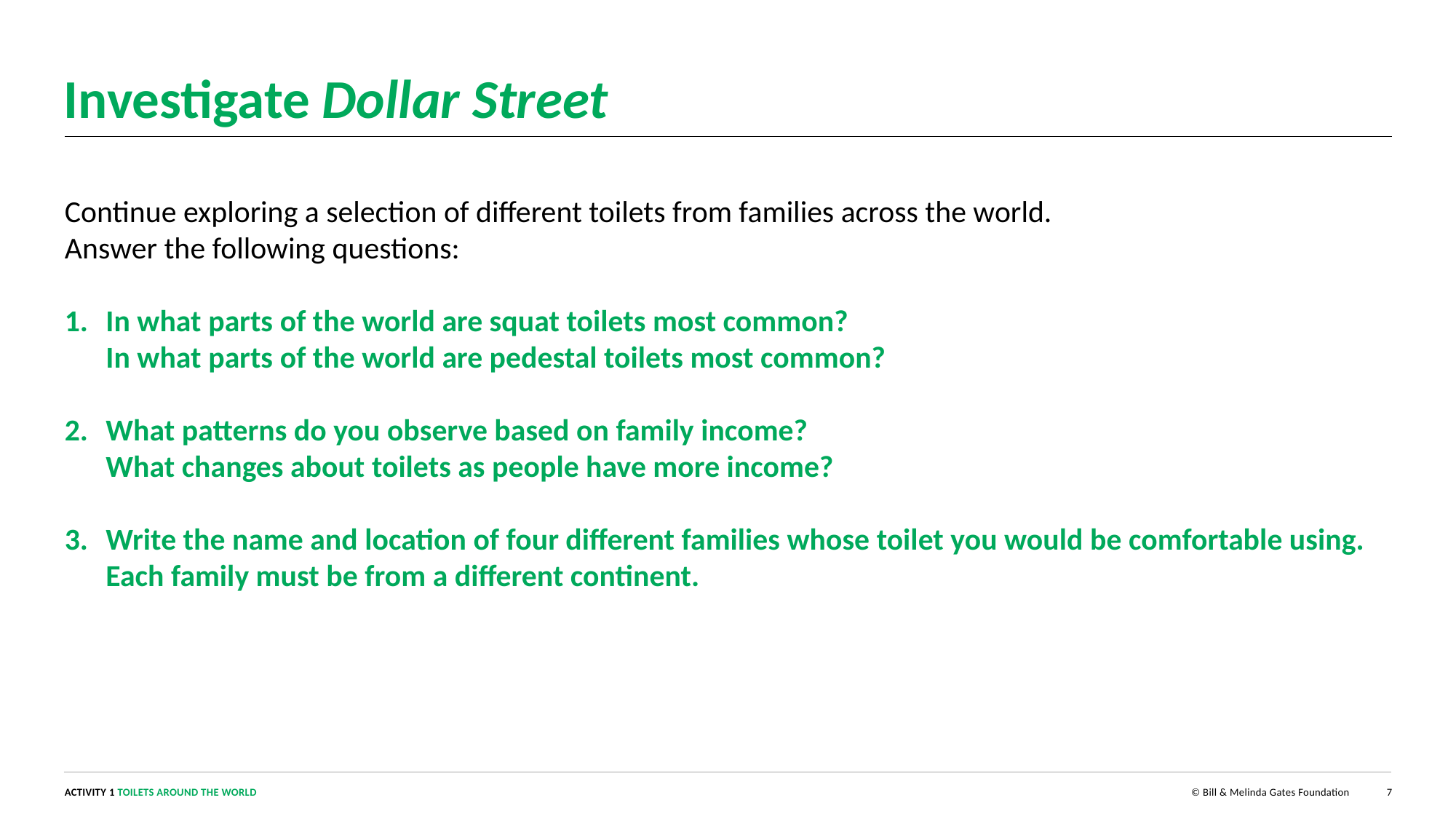

# Investigate Dollar Street
Continue exploring a selection of different toilets from families across the world.
Answer the following questions:

In what parts of the world are squat toilets most common?
In what parts of the world are pedestal toilets most common?

What patterns do you observe based on family income?
What changes about toilets as people have more income?

Write the name and location of four different families whose toilet you would be comfortable using. Each family must be from a different continent.

7
ACTIVITY 1 TOILETS AROUND THE WORLD